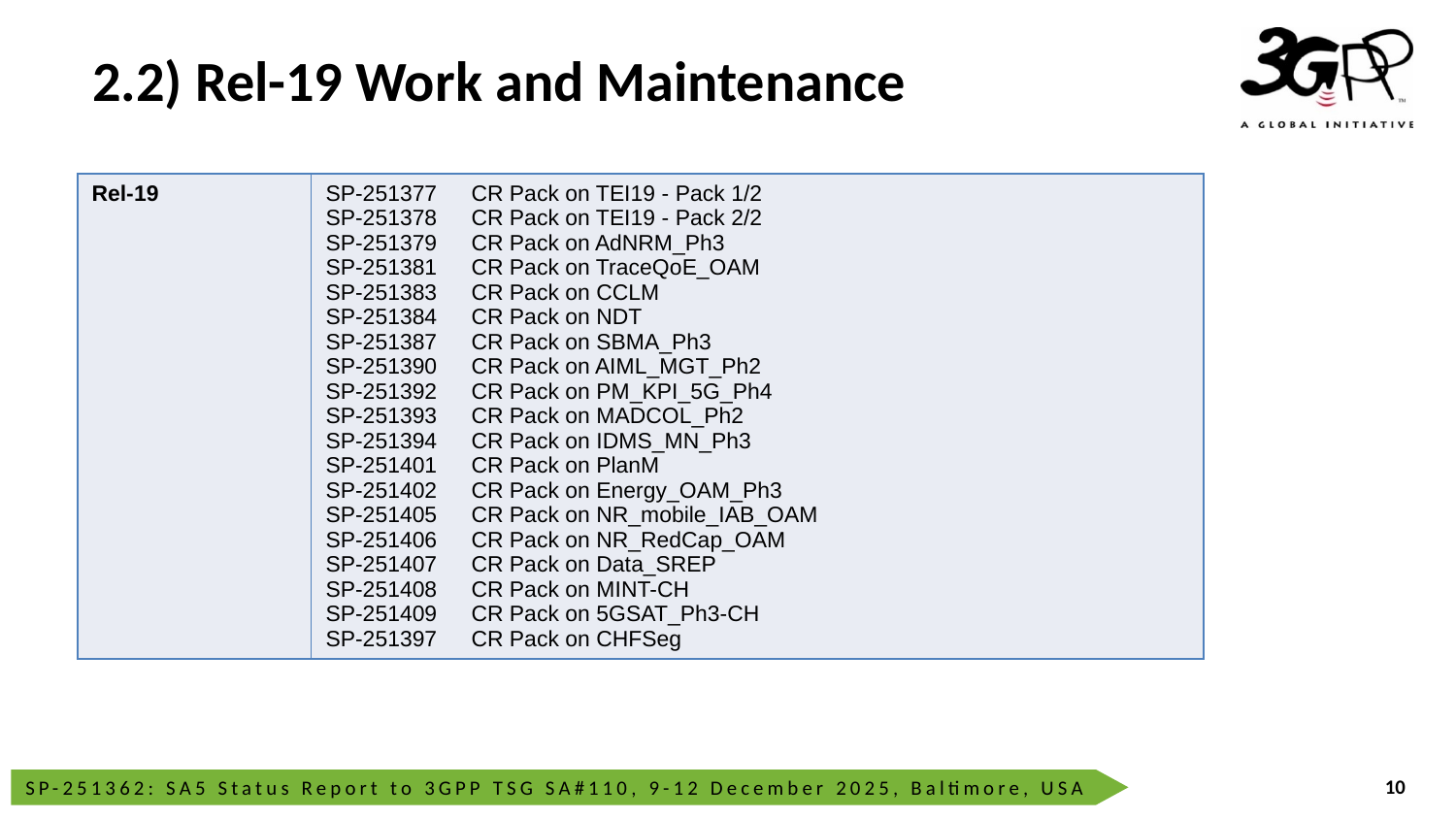

# 2.2) Rel-19 Work and Maintenance
| Rel-19 | SP-251377 CR Pack on TEI19 - Pack 1/2 SP-251378 CR Pack on TEI19 - Pack 2/2 SP-251379 CR Pack on AdNRM\_Ph3 SP-251381 CR Pack on TraceQoE\_OAM SP-251383 CR Pack on CCLM SP-251384 CR Pack on NDT SP-251387 CR Pack on SBMA\_Ph3 SP-251390 CR Pack on AIML\_MGT\_Ph2 SP-251392 CR Pack on PM\_KPI\_5G\_Ph4 SP-251393 CR Pack on MADCOL\_Ph2 SP-251394 CR Pack on IDMS\_MN\_Ph3 SP-251401 CR Pack on PlanM SP-251402 CR Pack on Energy\_OAM\_Ph3 SP-251405 CR Pack on NR\_mobile\_IAB\_OAM SP-251406 CR Pack on NR\_RedCap\_OAM SP-251407 CR Pack on Data\_SREP SP-251408 CR Pack on MINT-CH SP-251409 CR Pack on 5GSAT\_Ph3-CH SP-251397 CR Pack on CHFSeg |
| --- | --- |